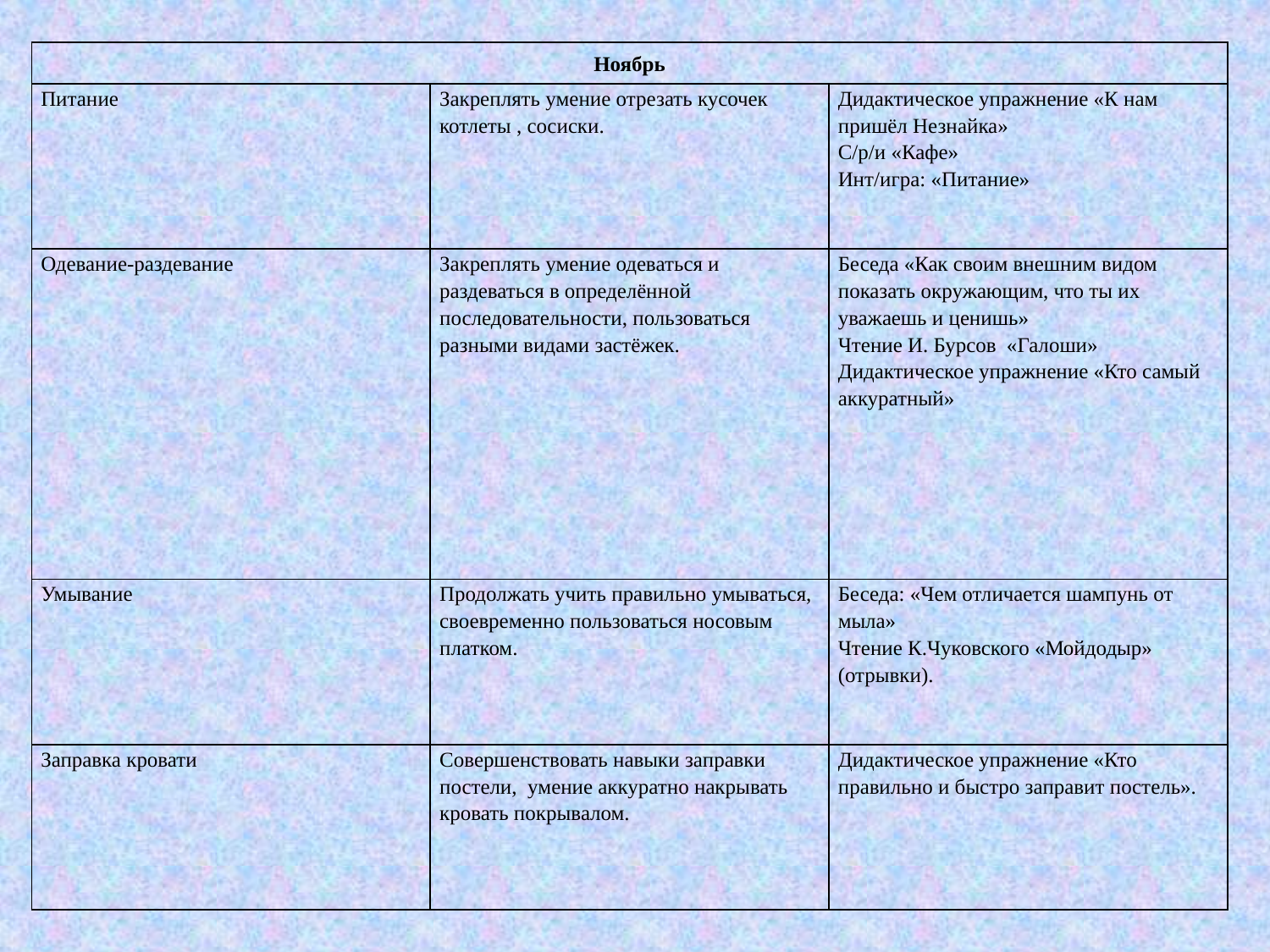

| Ноябрь |  |  |
| --- | --- | --- |
| Питание | Закреплять умение отрезать кусочек котлеты , сосиски. | Дидактическое упражнение «К нам пришёл Незнайка» С/р/и «Кафе» Инт/игра: «Питание» |
| Одевание-раздевание | Закреплять умение одеваться и раздеваться в определённой последовательности, пользоваться разными видами застёжек. | Беседа «Как своим внешним видом показать окружающим, что ты их уважаешь и ценишь» Чтение И. Бурсов «Галоши» Дидактическое упражнение «Кто самый аккуратный» |
| Умывание | Продолжать учить правильно умываться, своевременно пользоваться носовым платком. | Беседа: «Чем отличается шампунь от мыла» Чтение К.Чуковского «Мойдодыр» (отрывки). |
| Заправка кровати | Совершенствовать навыки заправки постели, умение аккуратно накрывать кровать покрывалом. | Дидактическое упражнение «Кто правильно и быстро заправит постель». |